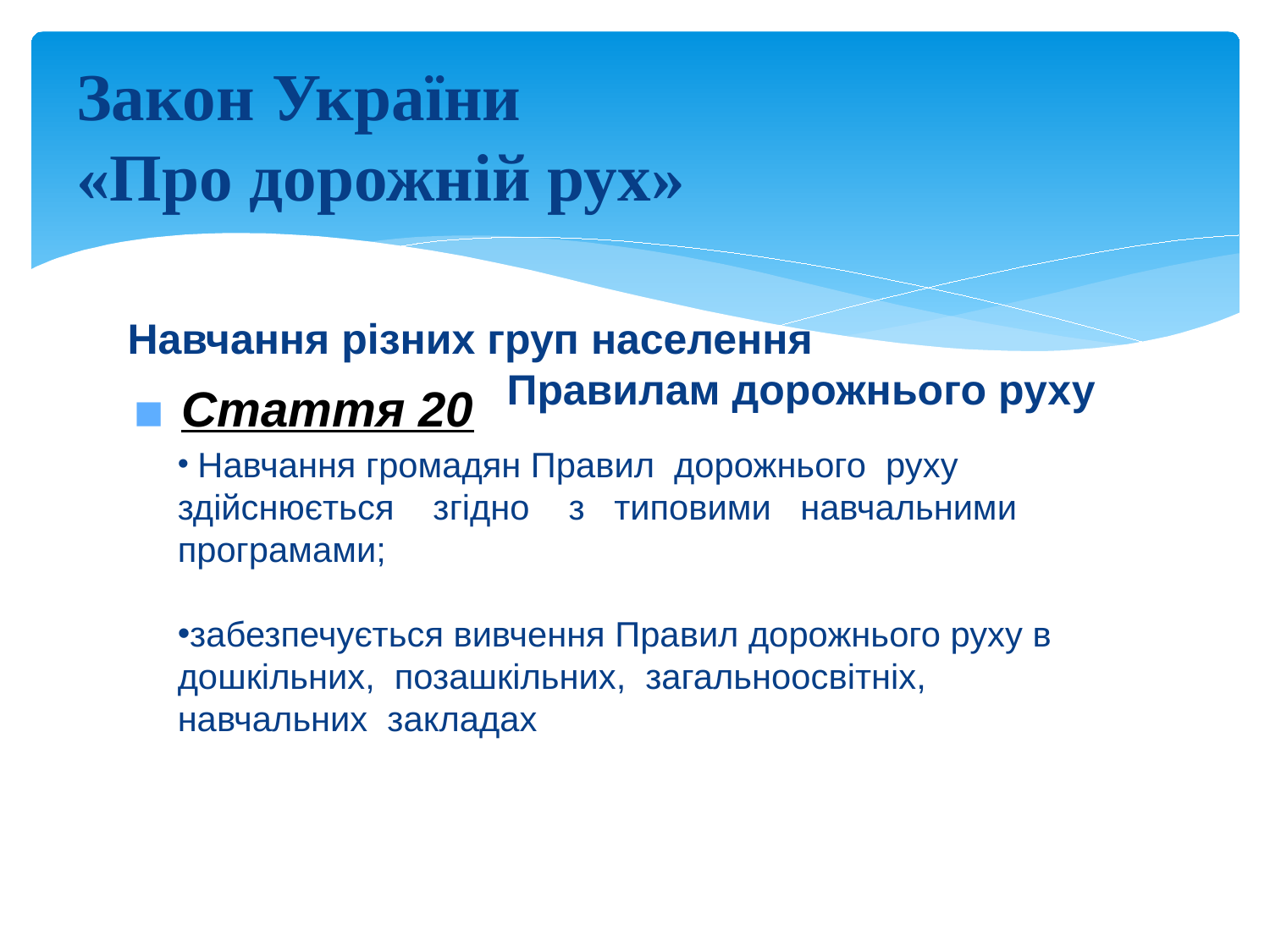

# Закон України «Про дорожній рух»
Навчання різних груп населення
                                Правилам дорожнього руху
Стаття 20
 Навчання громадян Правил  дорожнього  руху здійснюється    згідно    з   типовими   навчальними програмами;

забезпечується вивчення Правил дорожнього руху в  дошкільних,  позашкільних,  загальноосвітніх,   навчальних  закладах